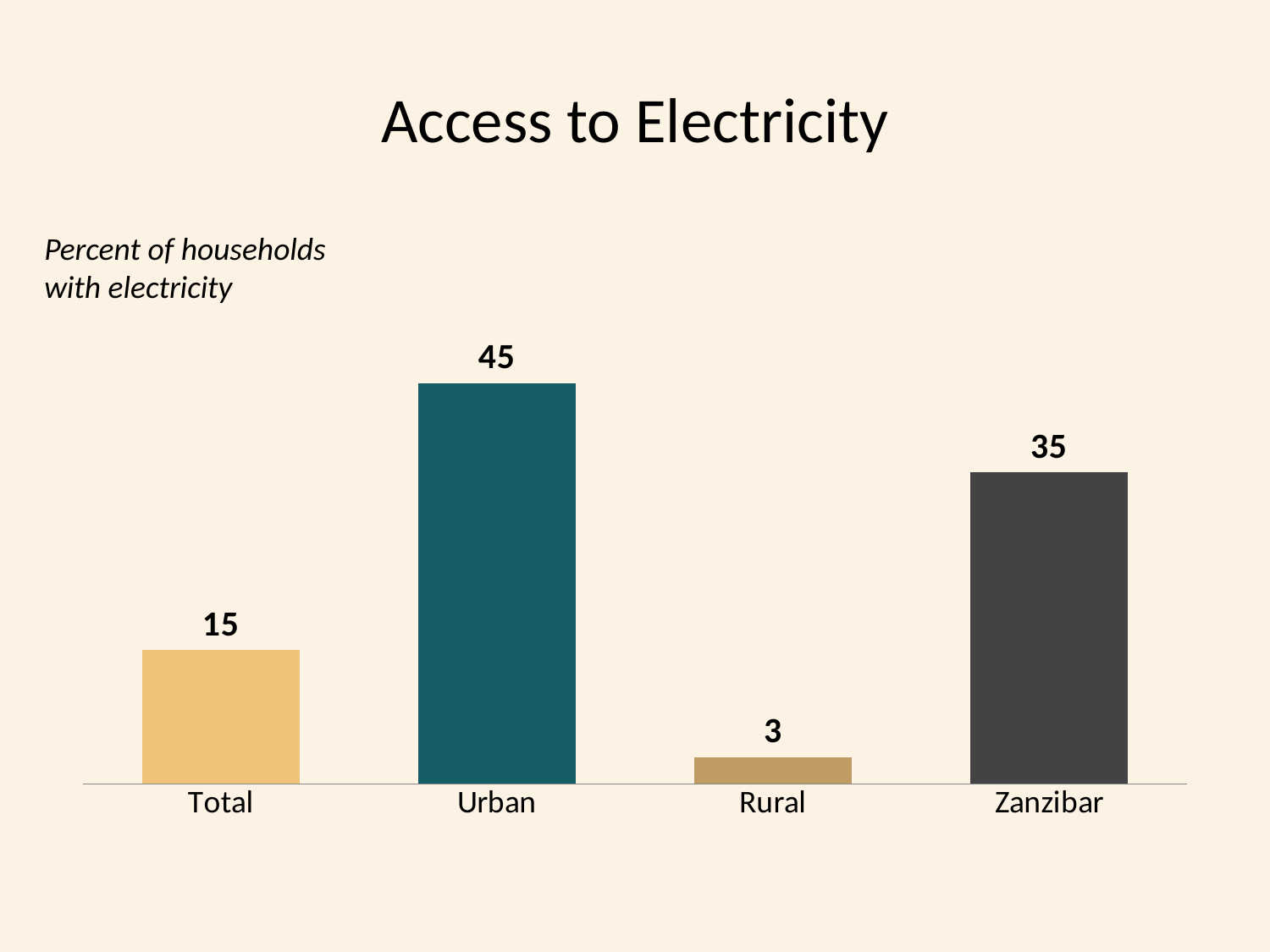

# Access to Electricity
Percent of households with electricity

### Chart

| Category | Series 1 |
|---|---|
| Total | 15.0 |
| Urban | 45.0 |
| Rural | 3.0 |
| Zanzibar | 35.0 |